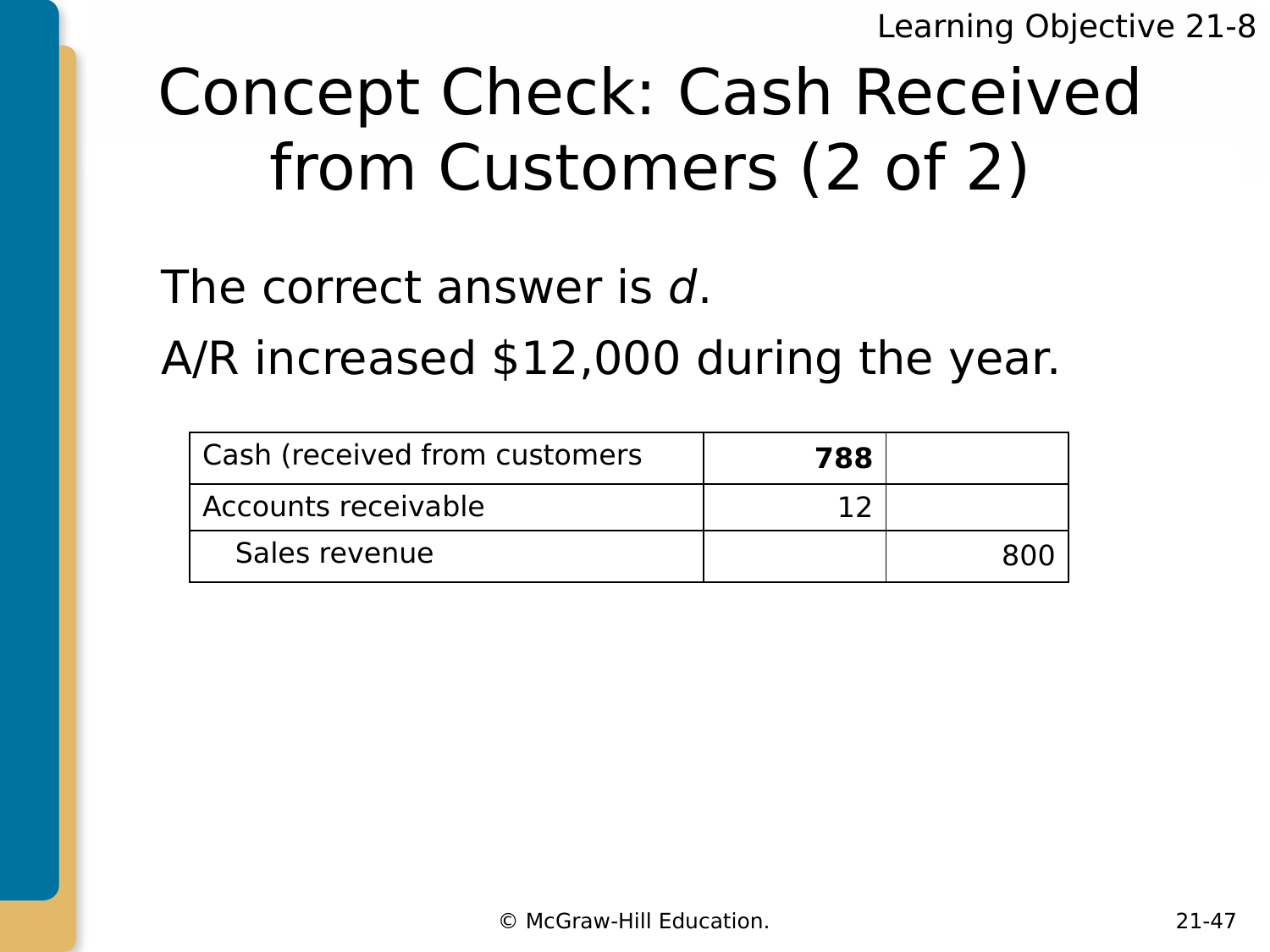

Learning Objective 21-8
# Concept Check: Cash Received from Customers (2 of 2)
The correct answer is d.
A/R increased $12,000 during the year.
| Cash (received from customers | 788 |  |
| --- | --- | --- |
| Accounts receivable | 12 |  |
| Sales revenue |  | 800 |